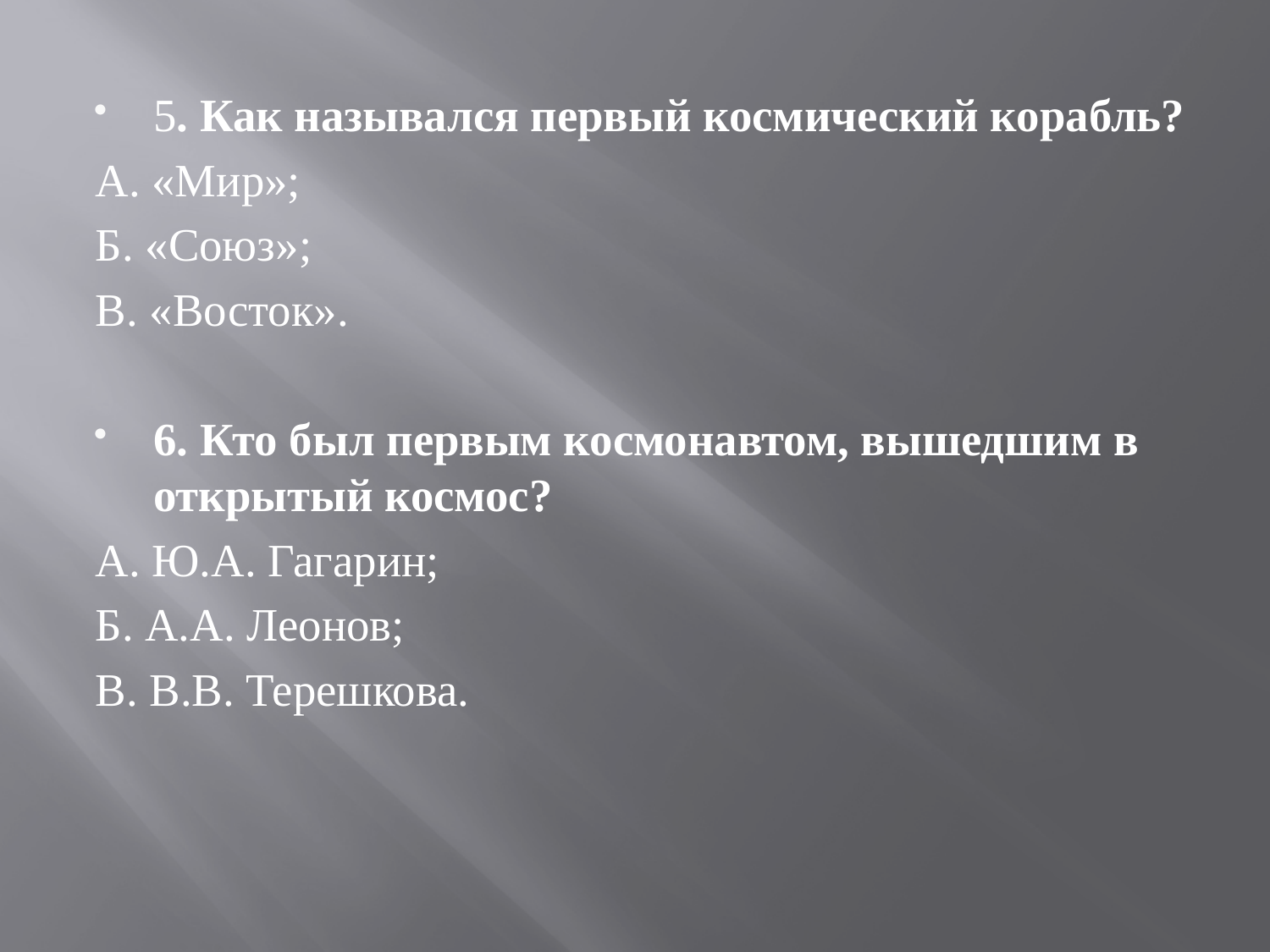

#
5. Как назывался первый космический корабль?
А. «Мир»;
Б. «Союз»;
В. «Восток».

6. Кто был первым космонавтом, вышедшим в открытый космос?
А. Ю.А. Гагарин;
Б. А.А. Леонов;
В. В.В. Терешкова.